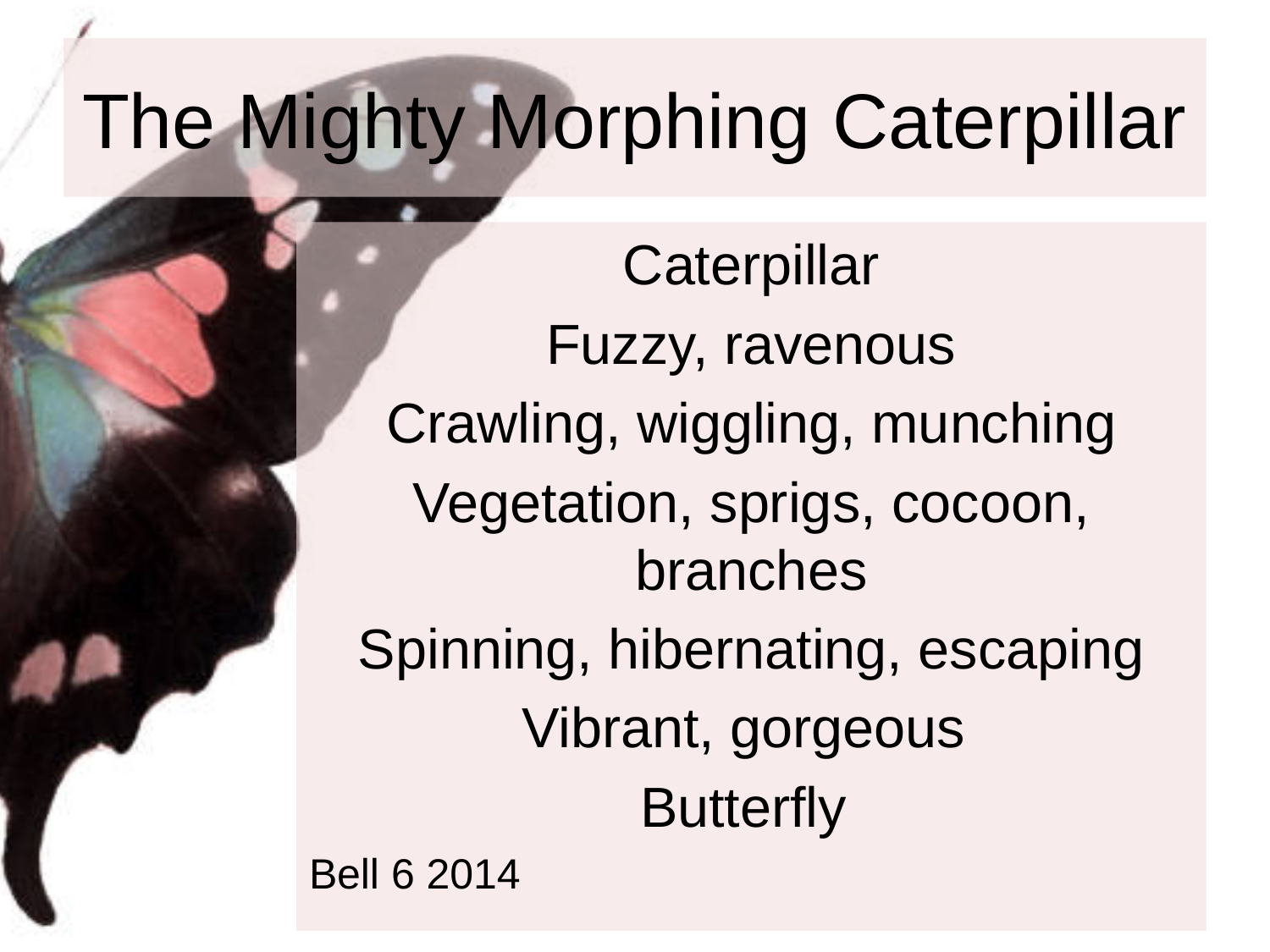

# The Mighty Morphing Caterpillar
Caterpillar
Fuzzy, ravenous
Crawling, wiggling, munching
Vegetation, sprigs, cocoon, branches
Spinning, hibernating, escaping
Vibrant, gorgeous
Butterfly
Bell 6 2014